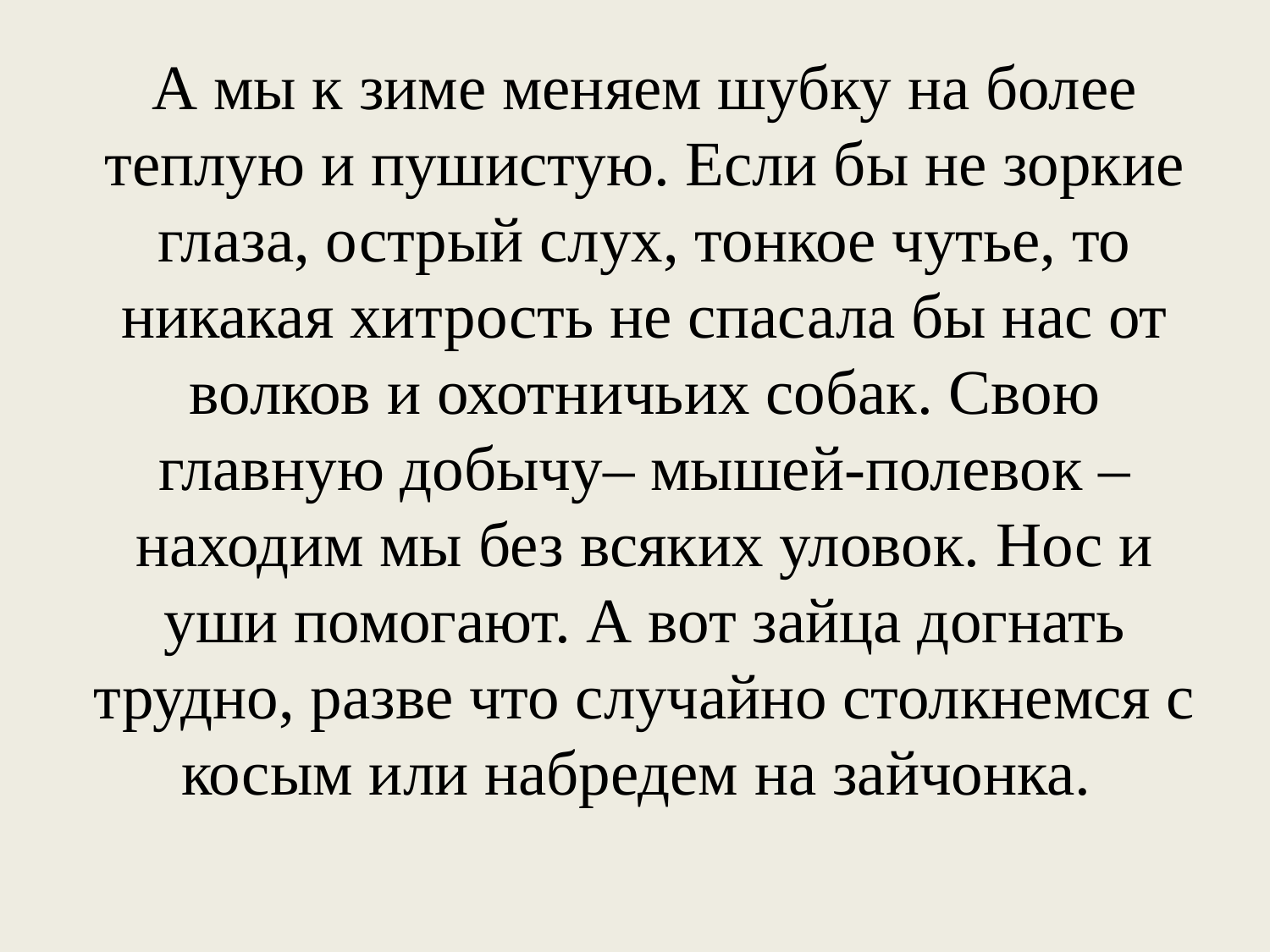

А мы к зиме меняем шубку на более теплую и пушистую. Если бы не зоркие глаза, острый слух, тонкое чутье, то никакая хитрость не спасала бы нас от волков и охотничьих собак. Свою главную добычу– мышей-полевок – находим мы без всяких уловок. Нос и уши помогают. А вот зайца догнать трудно, разве что случайно столкнемся с косым или набредем на зайчонка.